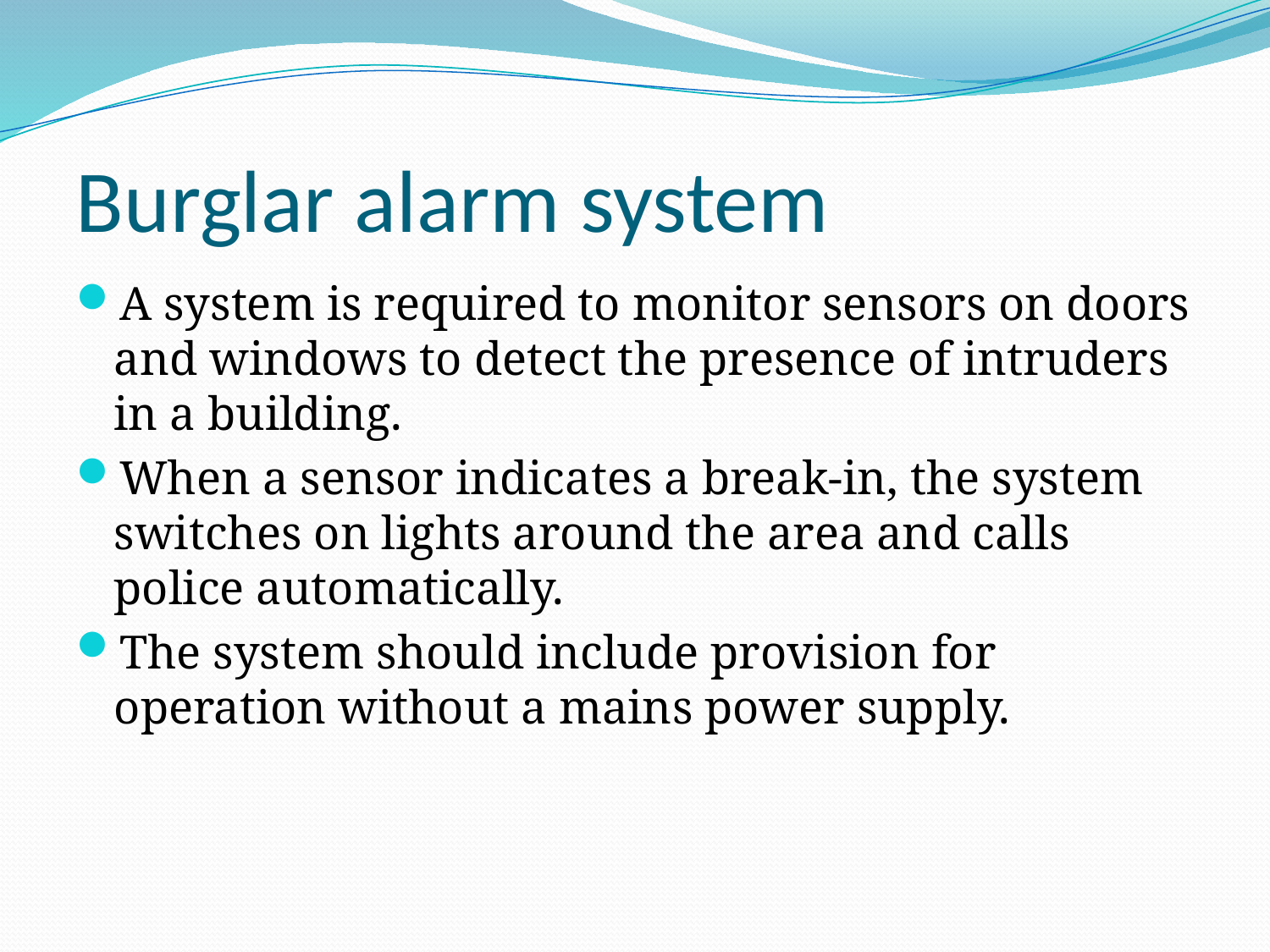

# Burglar alarm system
A system is required to monitor sensors on doors and windows to detect the presence of intruders in a building.
When a sensor indicates a break-in, the system switches on lights around the area and calls police automatically.
The system should include provision for operation without a mains power supply.